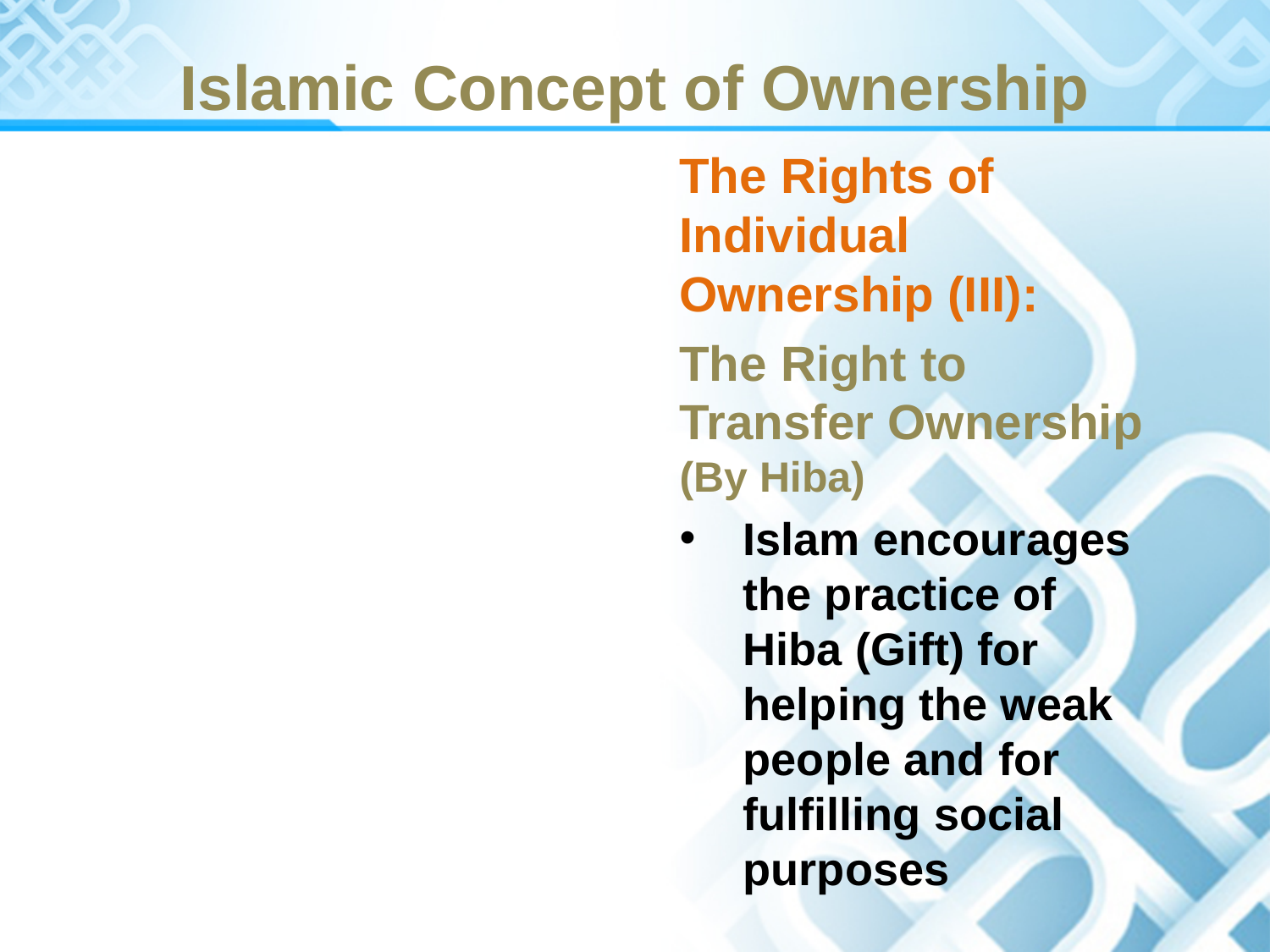

Islamic Concept of Ownership
The Rights of Individual Ownership (III):
The Right to Transfer Ownership (By Hiba)
Islam encourages the practice of Hiba (Gift) for helping the weak people and for fulfilling social purposes